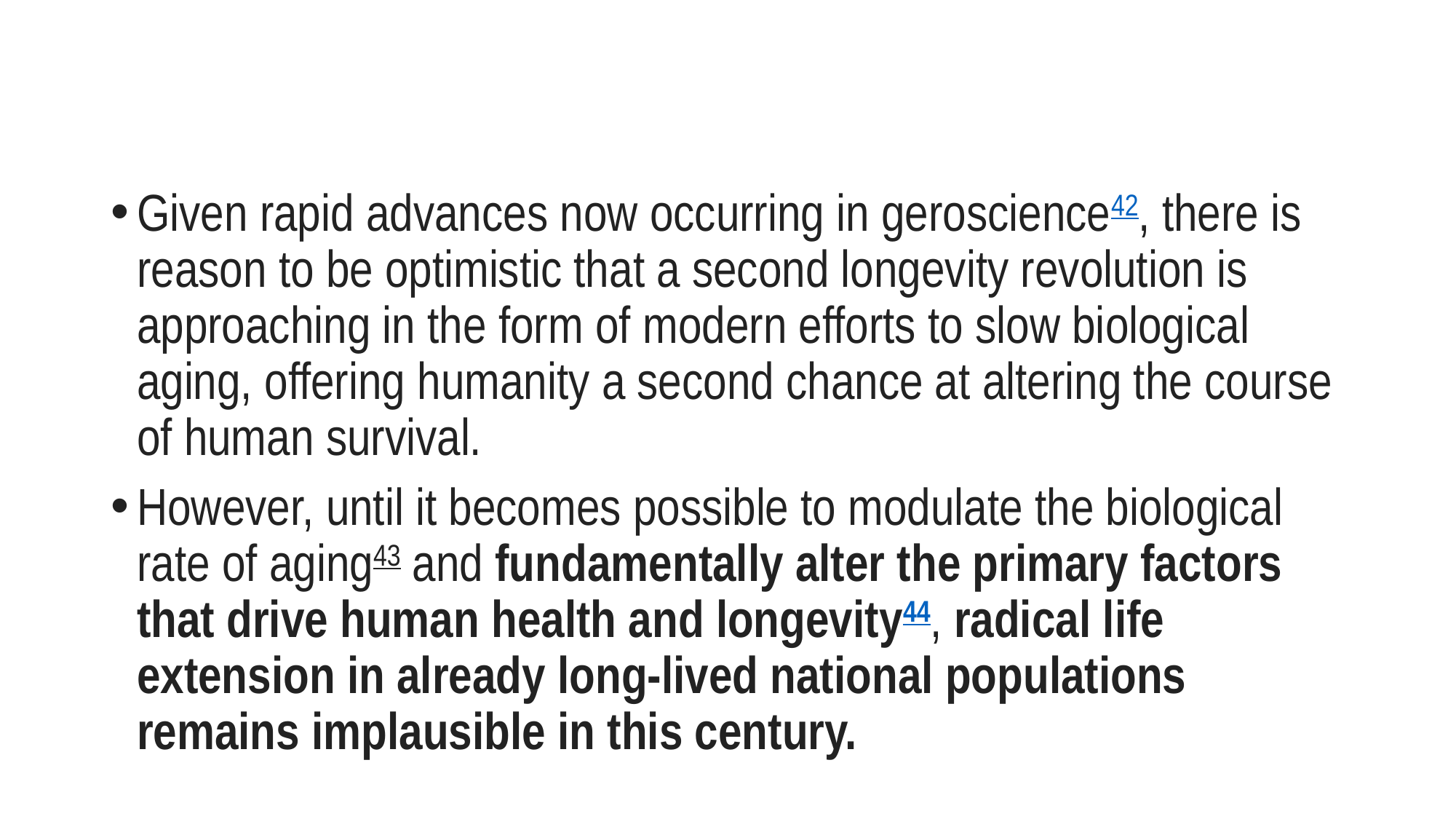

#
Given rapid advances now occurring in geroscience42, there is reason to be optimistic that a second longevity revolution is approaching in the form of modern efforts to slow biological aging, offering humanity a second chance at altering the course of human survival.
However, until it becomes possible to modulate the biological rate of aging43 and fundamentally alter the primary factors that drive human health and longevity44, radical life extension in already long-lived national populations remains implausible in this century.